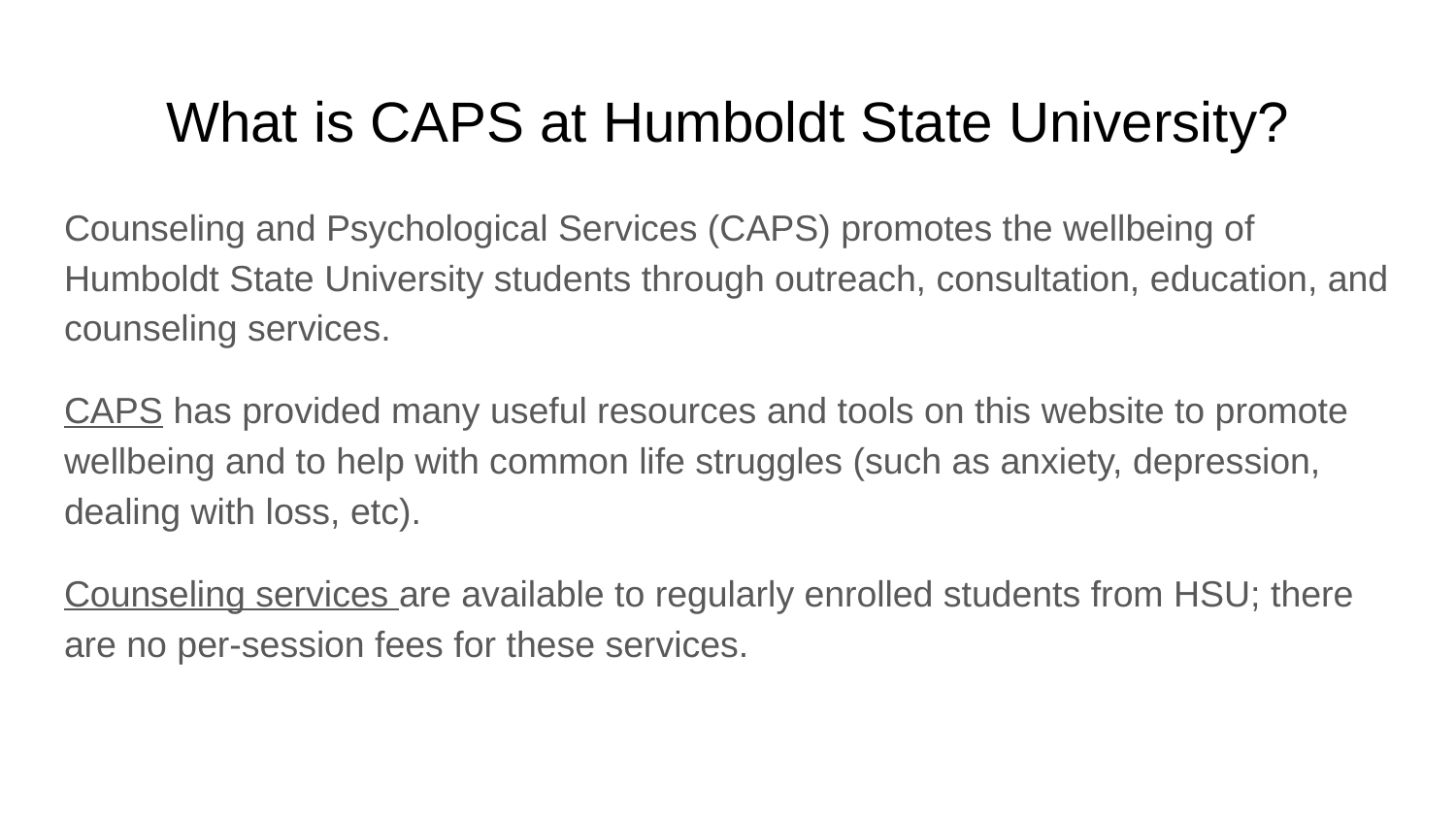

# What is CAPS at Humboldt State University?
Counseling and Psychological Services (CAPS) promotes the wellbeing of Humboldt State University students through outreach, consultation, education, and counseling services.
CAPS has provided many useful resources and tools on this website to promote wellbeing and to help with common life struggles (such as anxiety, depression, dealing with loss, etc).
Counseling services are available to regularly enrolled students from HSU; there are no per-session fees for these services.